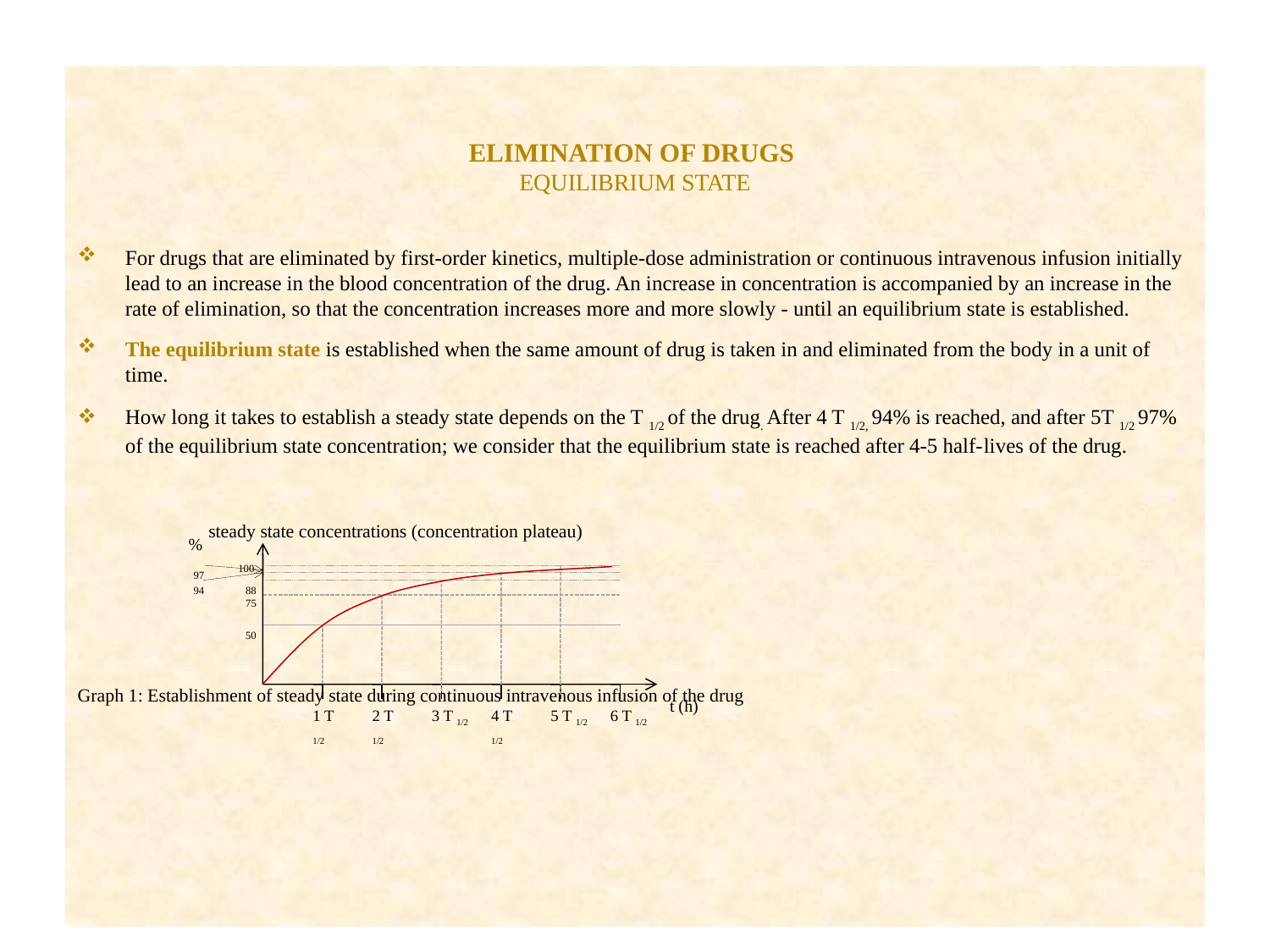

# ELIMINATION OF DRUGS EQUILIBRIUM STATE
For drugs that are eliminated by first-order kinetics, multiple-dose administration or continuous intravenous infusion initially lead to an increase in the blood concentration of the drug. An increase in concentration is accompanied by an increase in the rate of elimination, so that the concentration increases more and more slowly - until an equilibrium state is established.

The equilibrium state is established when the same amount of drug is taken in and eliminated from the body in a unit of time.

How long it takes to establish a steady state depends on the T 1/2 of the drug. After 4 T 1/2, 94% is reached, and after 5T 1/2 97% of the equilibrium state concentration; we consider that the equilibrium state is reached after 4-5 half-lives of the drug.

Graph 1: Establishment of steady state during continuous intravenous infusion of the drug
%
steady state concentrations (concentration plateau)
100
97

94
88

75

50
t (h)
1 T 1/2
2 T 1/2
3 T 1/2
4 T 1/2
5 T 1/2
6 T 1/2